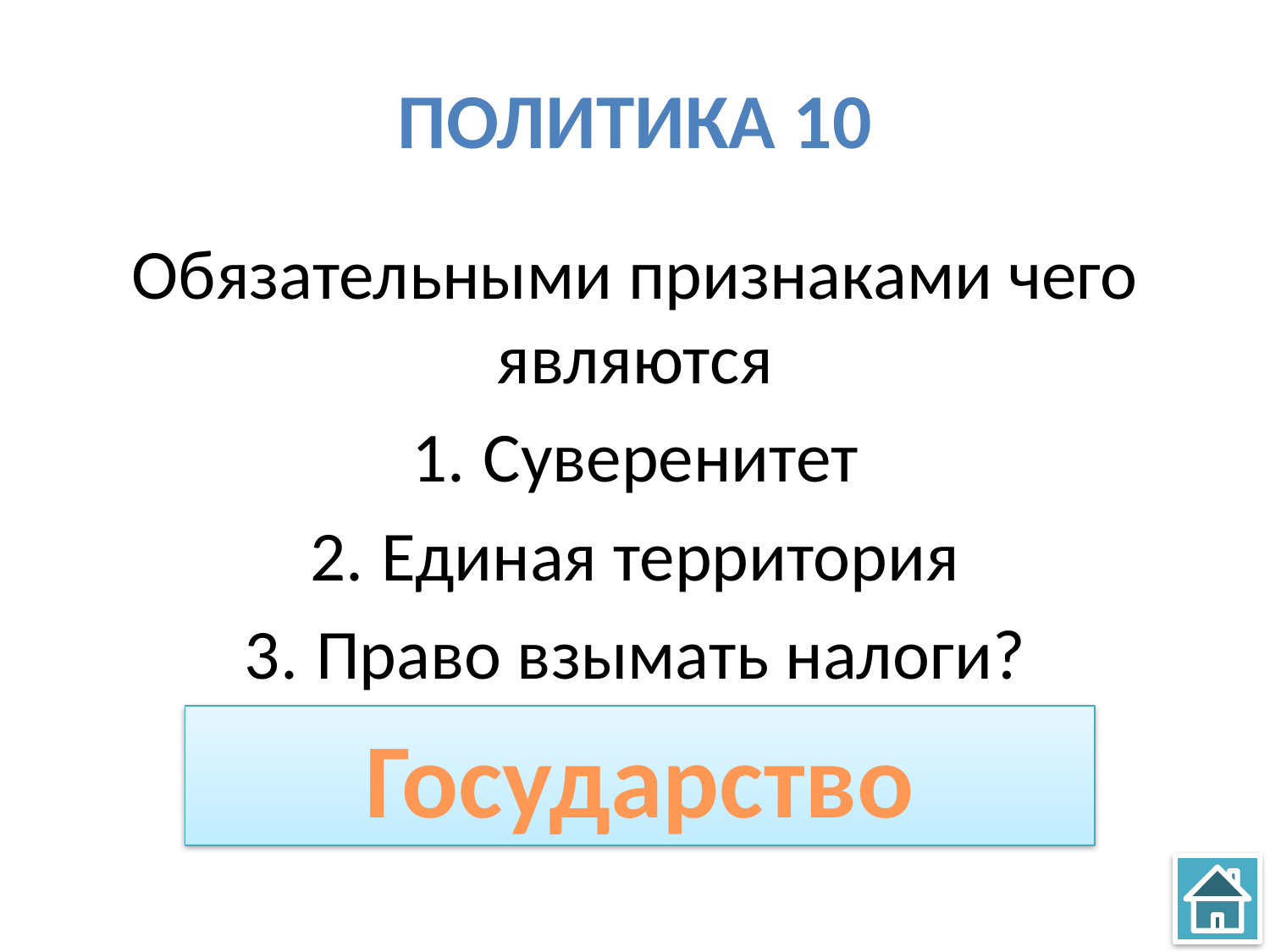

# Политика 10
Обязательными признаками чего являются
Суверенитет
Единая территория
Право взымать налоги?
Государство